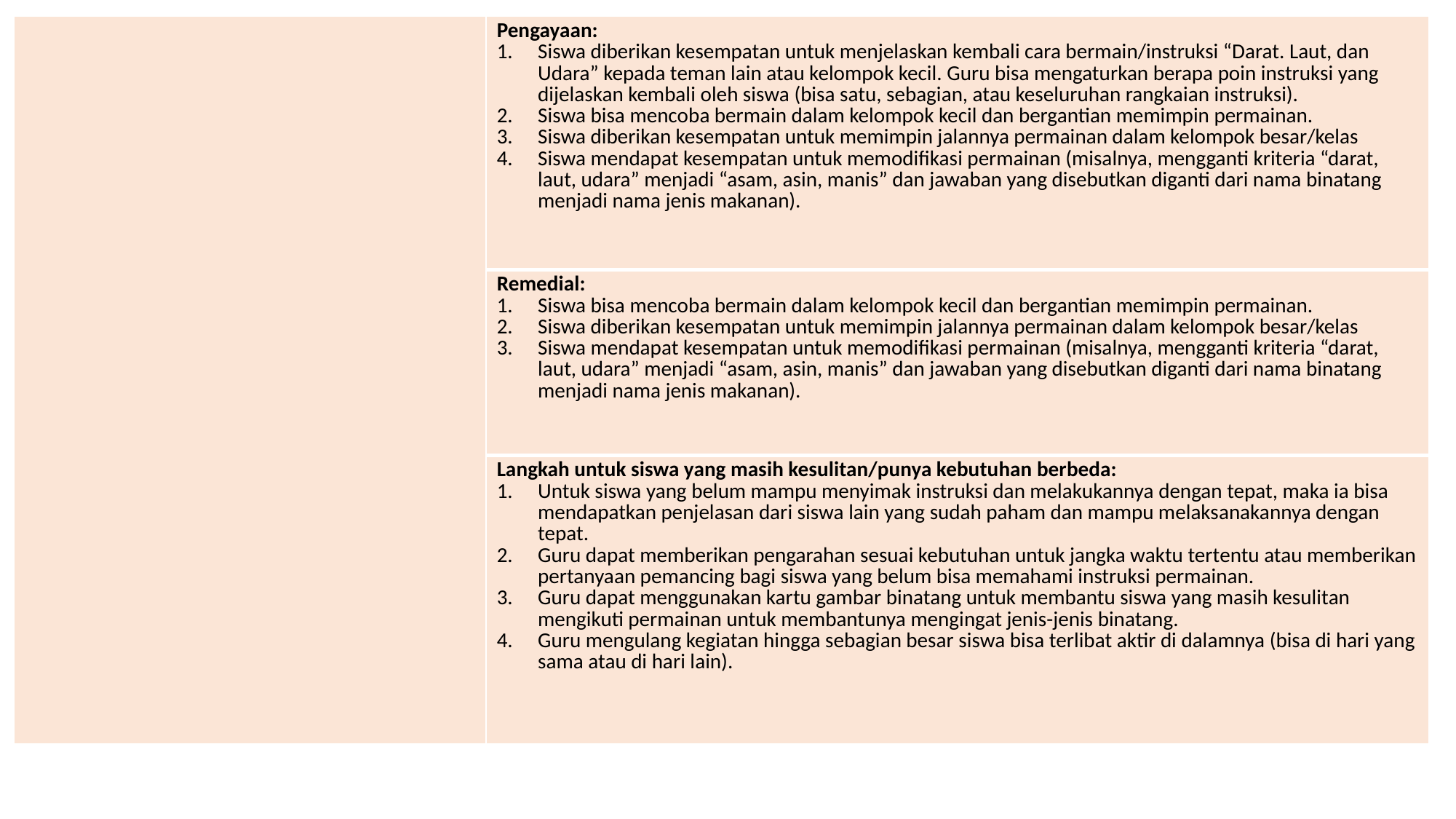

|  | Pengayaan: Siswa diberikan kesempatan untuk menjelaskan kembali cara bermain/instruksi “Darat. Laut, dan Udara” kepada teman lain atau kelompok kecil. Guru bisa mengaturkan berapa poin instruksi yang dijelaskan kembali oleh siswa (bisa satu, sebagian, atau keseluruhan rangkaian instruksi). Siswa bisa mencoba bermain dalam kelompok kecil dan bergantian memimpin permainan. Siswa diberikan kesempatan untuk memimpin jalannya permainan dalam kelompok besar/kelas Siswa mendapat kesempatan untuk memodifikasi permainan (misalnya, mengganti kriteria “darat, laut, udara” menjadi “asam, asin, manis” dan jawaban yang disebutkan diganti dari nama binatang menjadi nama jenis makanan). |
| --- | --- |
|  | Remedial: Siswa bisa mencoba bermain dalam kelompok kecil dan bergantian memimpin permainan. Siswa diberikan kesempatan untuk memimpin jalannya permainan dalam kelompok besar/kelas Siswa mendapat kesempatan untuk memodifikasi permainan (misalnya, mengganti kriteria “darat, laut, udara” menjadi “asam, asin, manis” dan jawaban yang disebutkan diganti dari nama binatang menjadi nama jenis makanan). |
|  | Langkah untuk siswa yang masih kesulitan/punya kebutuhan berbeda: Untuk siswa yang belum mampu menyimak instruksi dan melakukannya dengan tepat, maka ia bisa mendapatkan penjelasan dari siswa lain yang sudah paham dan mampu melaksanakannya dengan tepat. Guru dapat memberikan pengarahan sesuai kebutuhan untuk jangka waktu tertentu atau memberikan pertanyaan pemancing bagi siswa yang belum bisa memahami instruksi permainan. Guru dapat menggunakan kartu gambar binatang untuk membantu siswa yang masih kesulitan mengikuti permainan untuk membantunya mengingat jenis-jenis binatang. Guru mengulang kegiatan hingga sebagian besar siswa bisa terlibat aktir di dalamnya (bisa di hari yang sama atau di hari lain). |